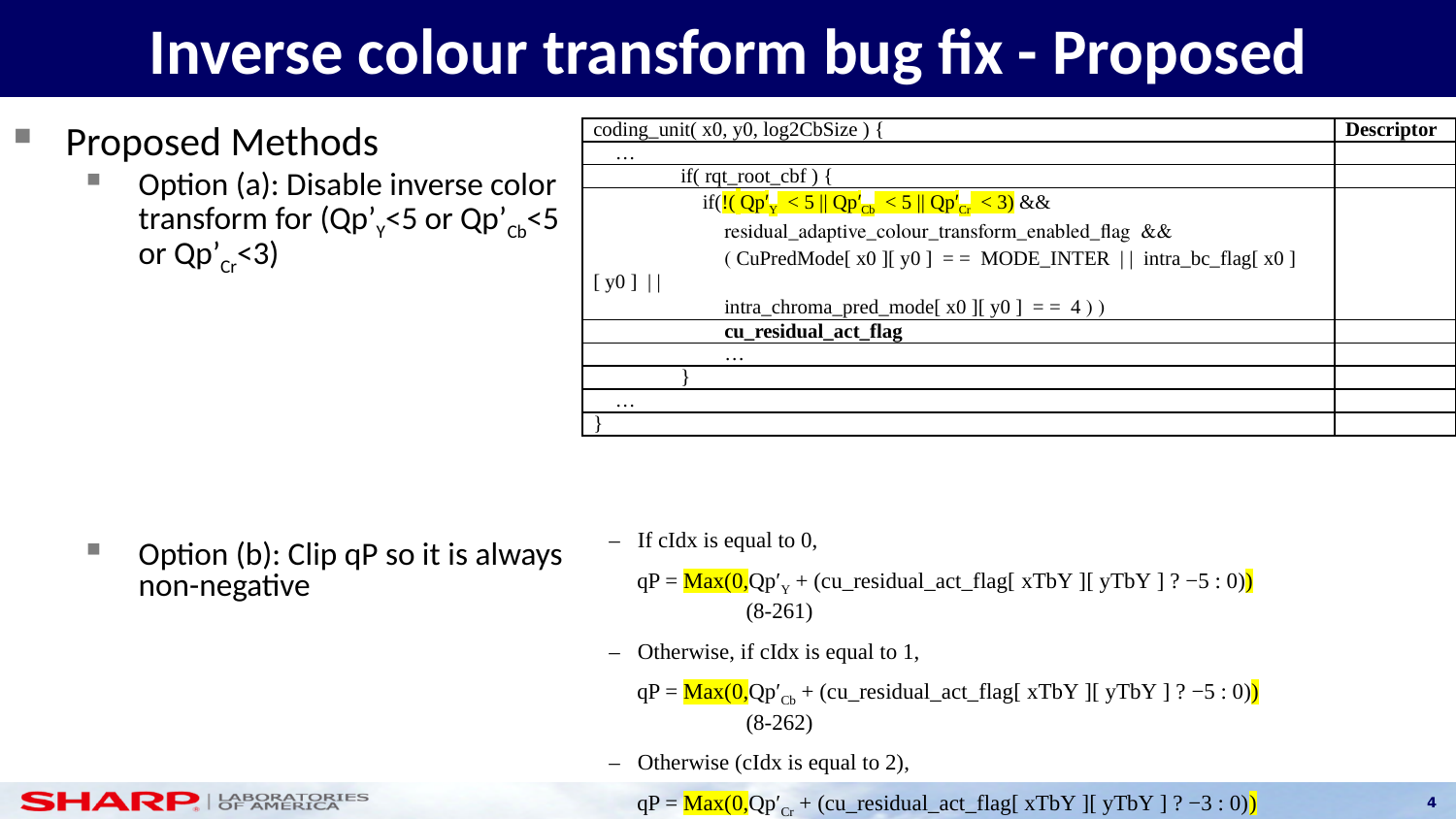

Inverse colour transform bug fix - Proposed
Proposed Methods
Option (a): Disable inverse color transform for (Qp’Y<5 or Qp’Cb<5 or Qp’Cr<3)

Option (b): Clip qP so it is always non-negative

| coding\_unit( x0, y0, log2CbSize ) { | Descriptor |
| --- | --- |
| … |  |
| if( rqt\_root\_cbf ) { |  |
| if(!( Qp′Y < 5 || Qp′Cb < 5 || Qp′Cr < 3) && residual\_adaptive\_colour\_transform\_enabled\_flag && ( CuPredMode[ x0 ][ y0 ] = = MODE\_INTER | | intra\_bc\_flag[ x0 ][ y0 ] | | intra\_chroma\_pred\_mode[ x0 ][ y0 ] = = 4 ) ) |  |
| cu\_residual\_act\_flag |  |
| … |  |
| } |  |
| … |  |
| } |  |

–	If cIdx is equal to 0,
qP = Max(0,Qp′Y + (cu_residual_act_flag[ xTbY ][ yTbY ] ? −5 : 0)) 	(8‑261)
–	Otherwise, if cIdx is equal to 1,
qP = Max(0,Qp′Cb + (cu_residual_act_flag[ xTbY ][ yTbY ] ? −5 : 0)) 	(8‑262)
–	Otherwise (cIdx is equal to 2),
qP = Max(0,Qp′Cr + (cu_residual_act_flag[ xTbY ][ yTbY ] ? −3 : 0)) 	(8‑263)